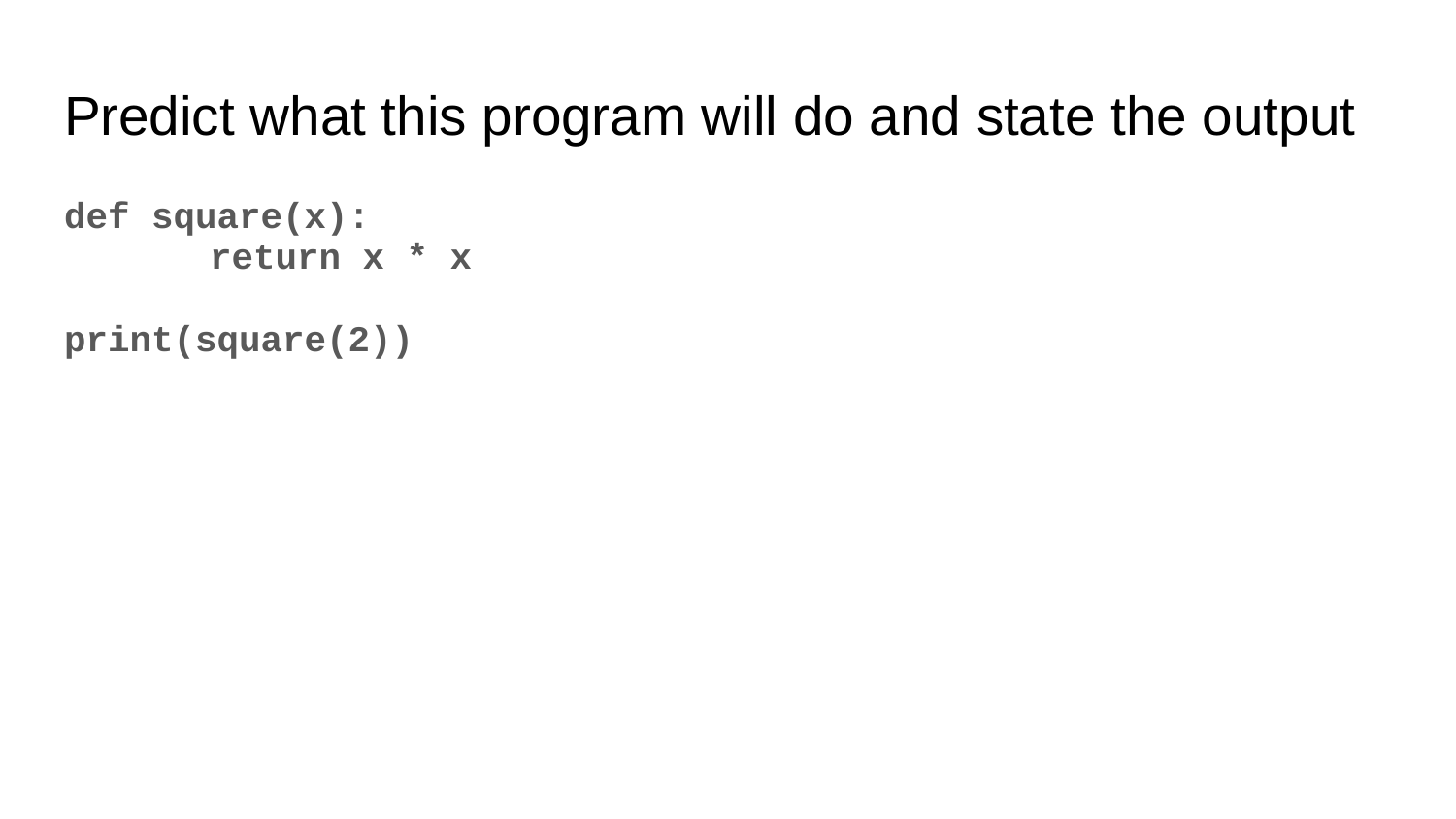

# Predict what this program will do and state the output
def square(x):
	return x * x

print(square(2))